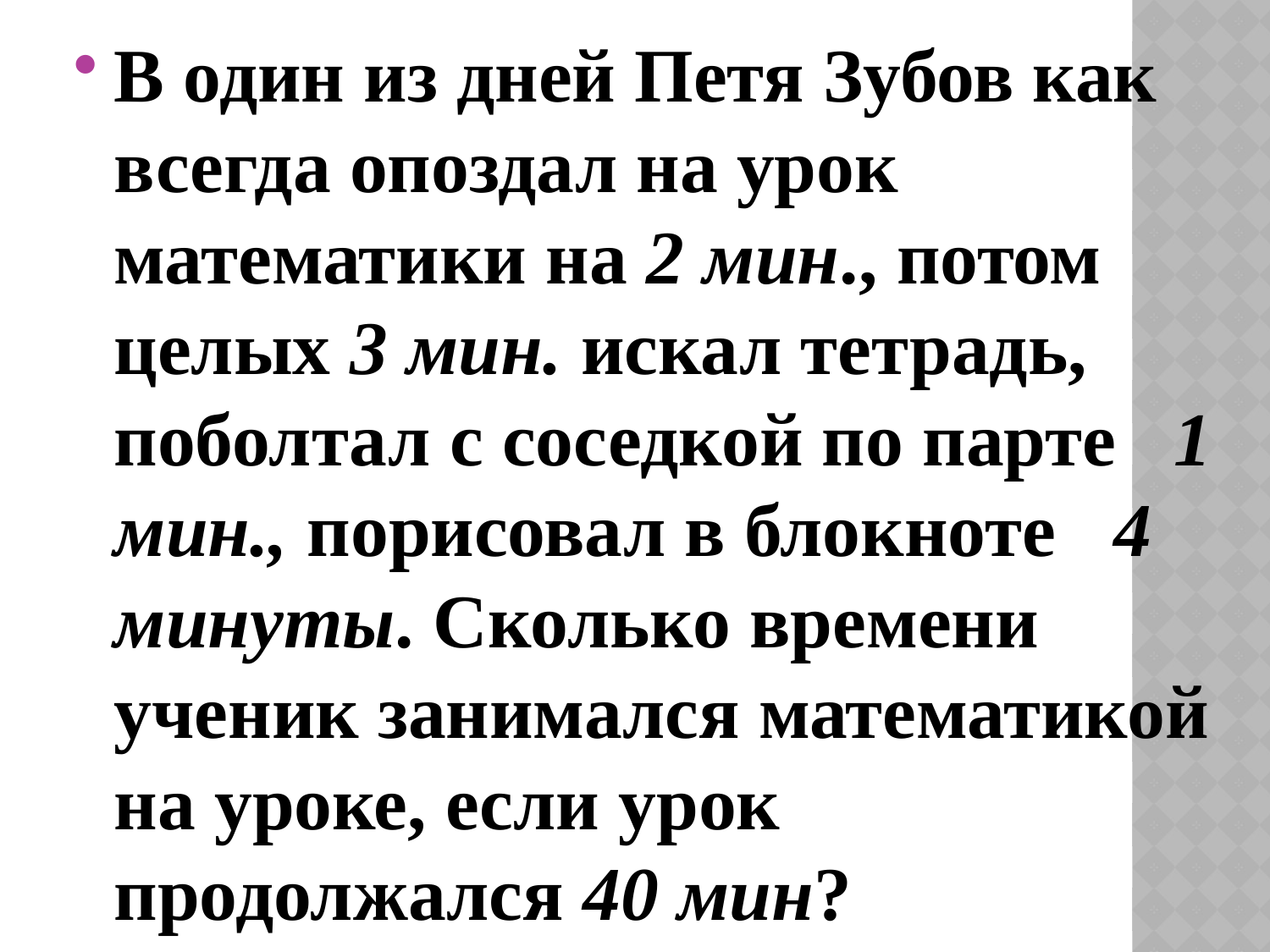

В один из дней Петя Зубов как всегда опоздал на урок математики на 2 мин., потом целых 3 мин. искал тетрадь, поболтал с соседкой по парте   1 мин., порисовал в блокноте   4 минуты. Сколько времени ученик занимался математикой на уроке, если урок продолжался 40 мин?